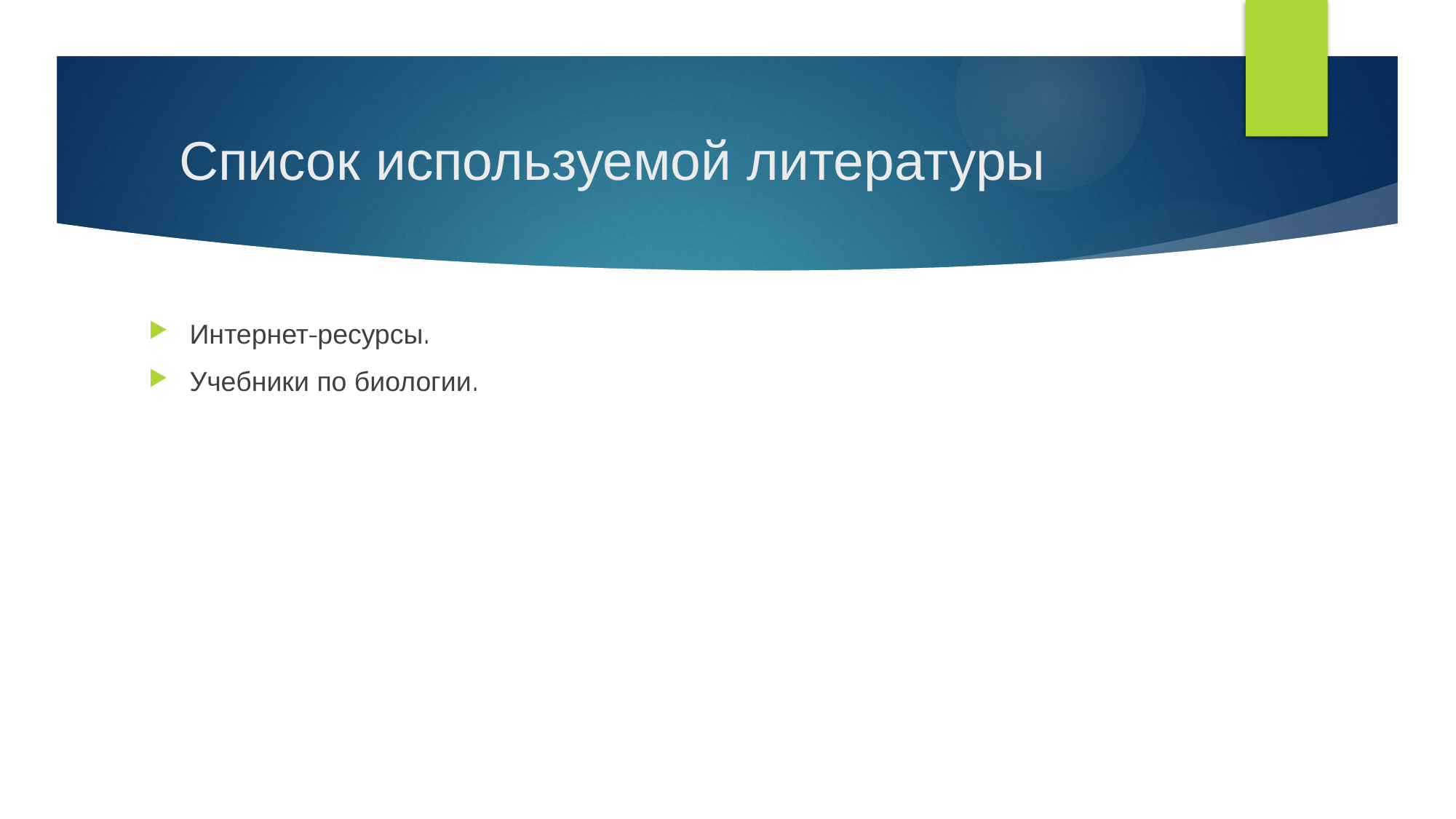

# Список используемой литературы
Интернет-ресурсы.
Учебники по биологии.